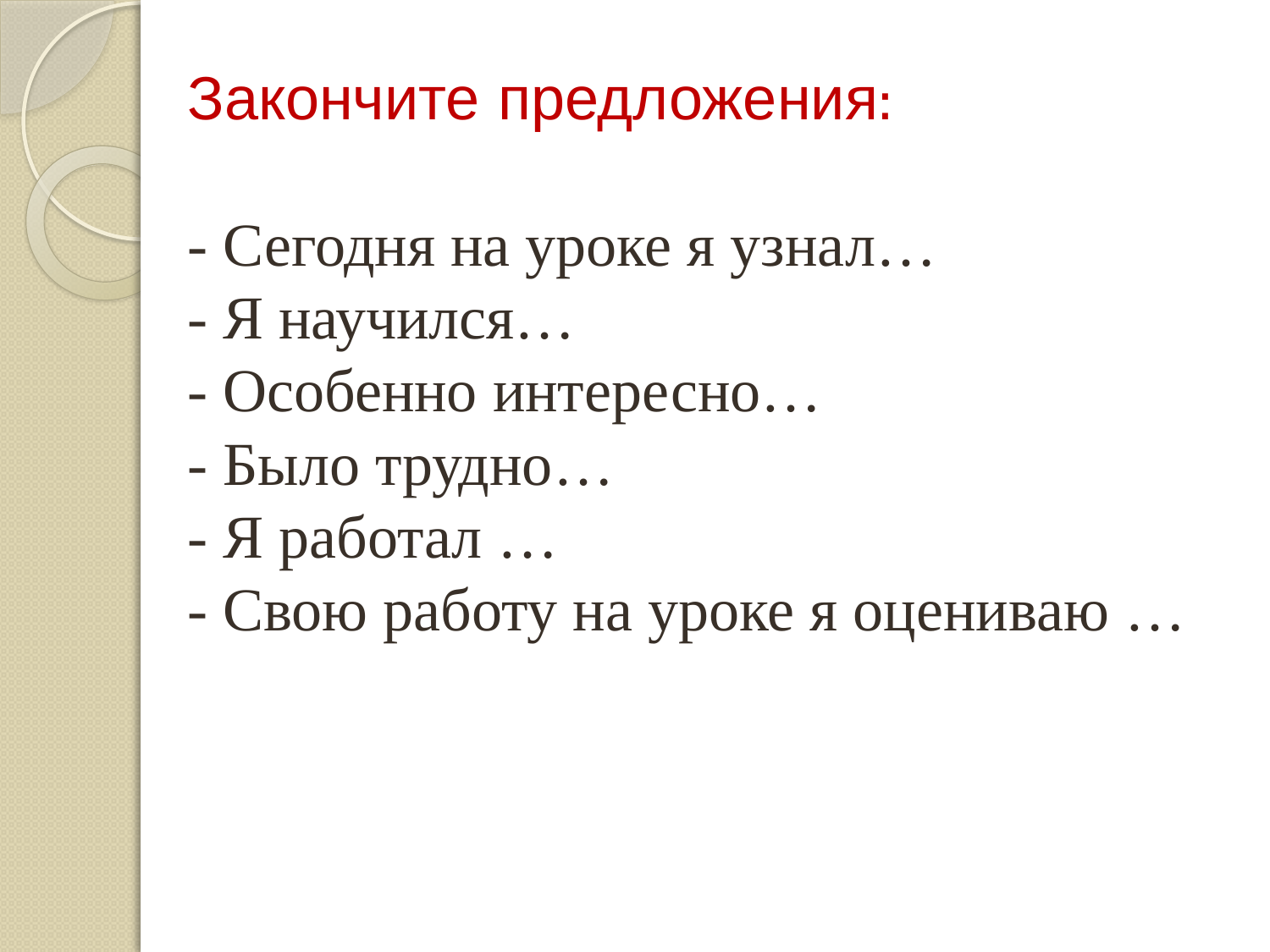

# Закончите предложения: - Сегодня на уроке я узнал… - Я научился… - Особенно интересно… - Было трудно… - Я работал … - Свою работу на уроке я оцениваю …